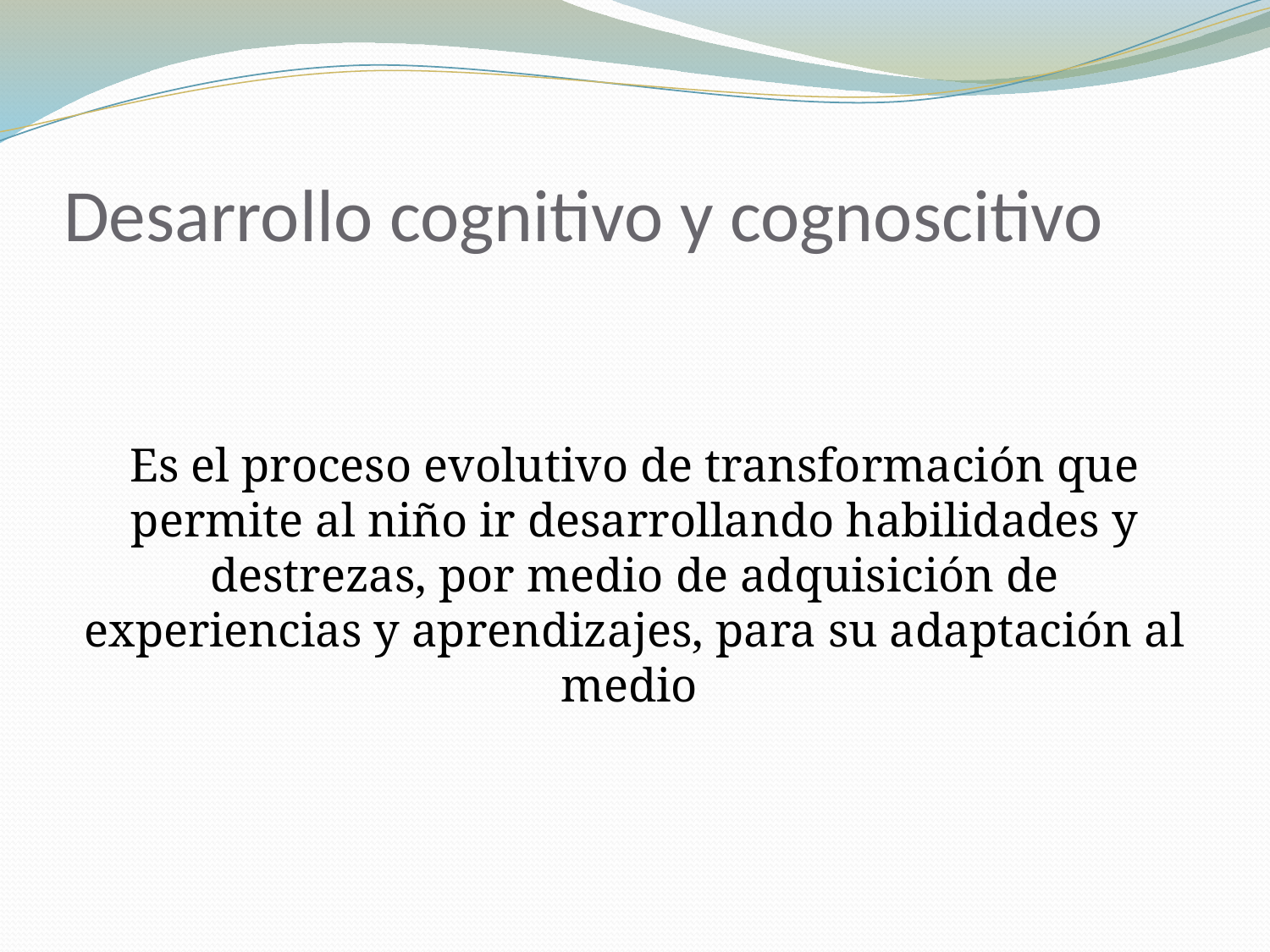

# Desarrollo cognitivo y cognoscitivo
Es el proceso evolutivo de transformación que permite al niño ir desarrollando habilidades y destrezas, por medio de adquisición de experiencias y aprendizajes, para su adaptación al medio